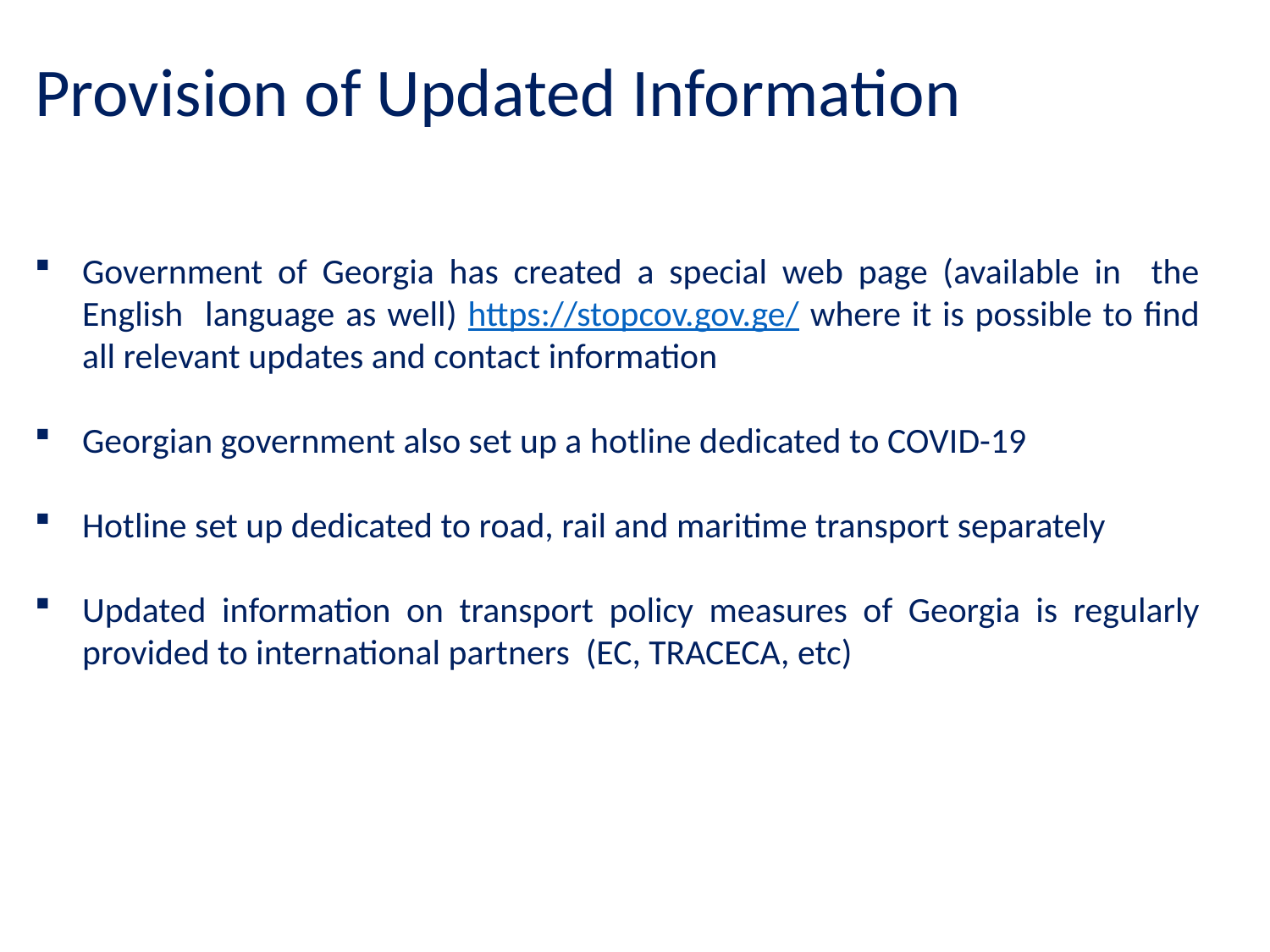

# Provision of Updated Information
Government of Georgia has created a special web page (available in  the English  language as well) https://stopcov.gov.ge/ where it is possible to find all relevant updates and contact information

Georgian government also set up a hotline dedicated to COVID-19

Hotline set up dedicated to road, rail and maritime transport separately

Updated information on transport policy measures of Georgia is regularly provided to international partners  (EC, TRACECA, etc)